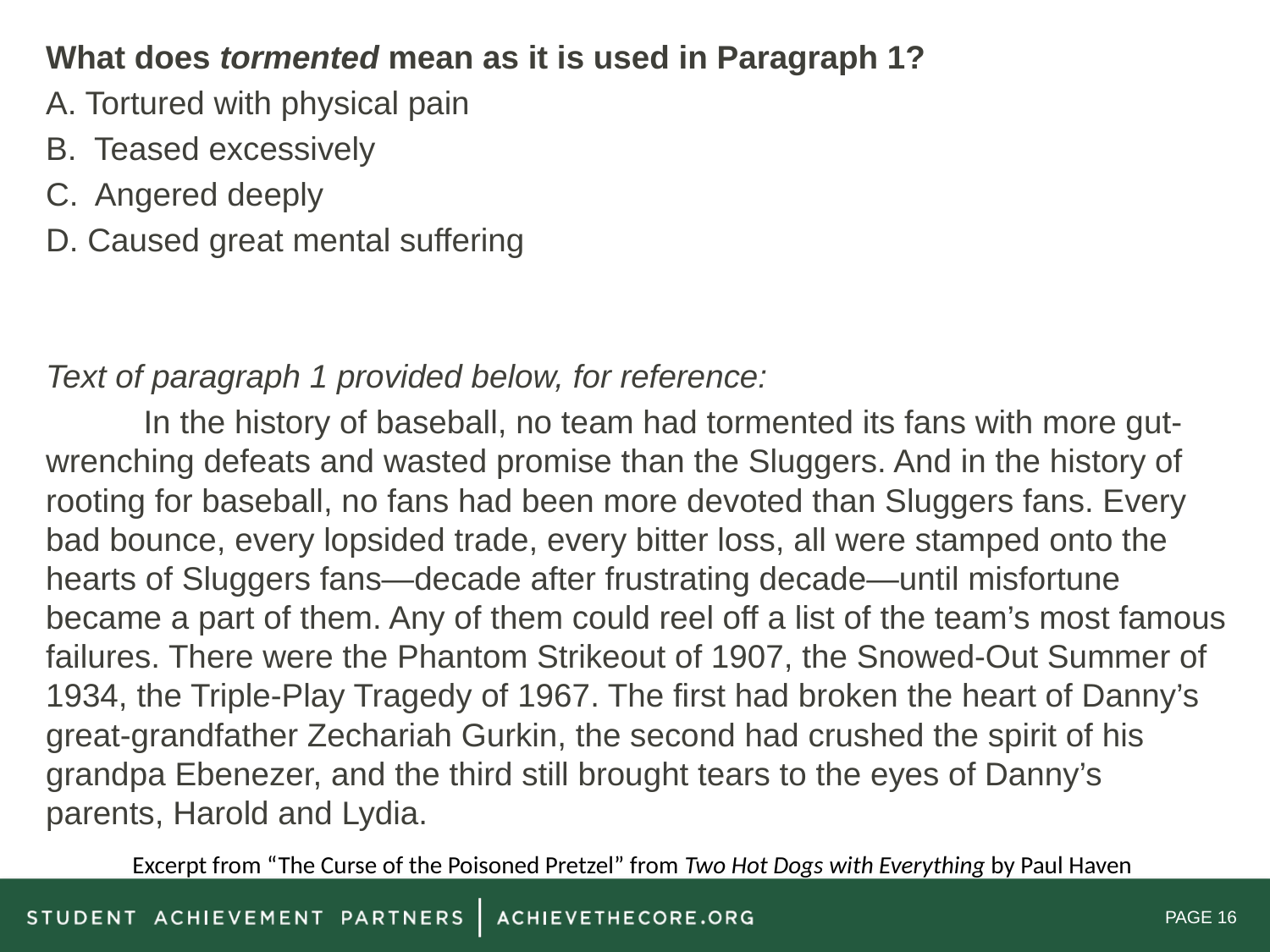

What does tormented mean as it is used in Paragraph 1?
A. Tortured with physical pain
B.  Teased excessively
C.  Angered deeply
D. Caused great mental suffering

Text of paragraph 1 provided below, for reference:
	In the history of baseball, no team had tormented its fans with more gut-wrenching defeats and wasted promise than the Sluggers. And in the history of rooting for baseball, no fans had been more devoted than Sluggers fans. Every bad bounce, every lopsided trade, every bitter loss, all were stamped onto the hearts of Sluggers fans—decade after frustrating decade—until misfortune became a part of them. Any of them could reel off a list of the team’s most famous failures. There were the Phantom Strikeout of 1907, the Snowed-Out Summer of 1934, the Triple-Play Tragedy of 1967. The first had broken the heart of Danny’s great-grandfather Zechariah Gurkin, the second had crushed the spirit of his grandpa Ebenezer, and the third still brought tears to the eyes of Danny’s parents, Harold and Lydia.
Excerpt from “The Curse of the Poisoned Pretzel” from Two Hot Dogs with Everything by Paul Haven